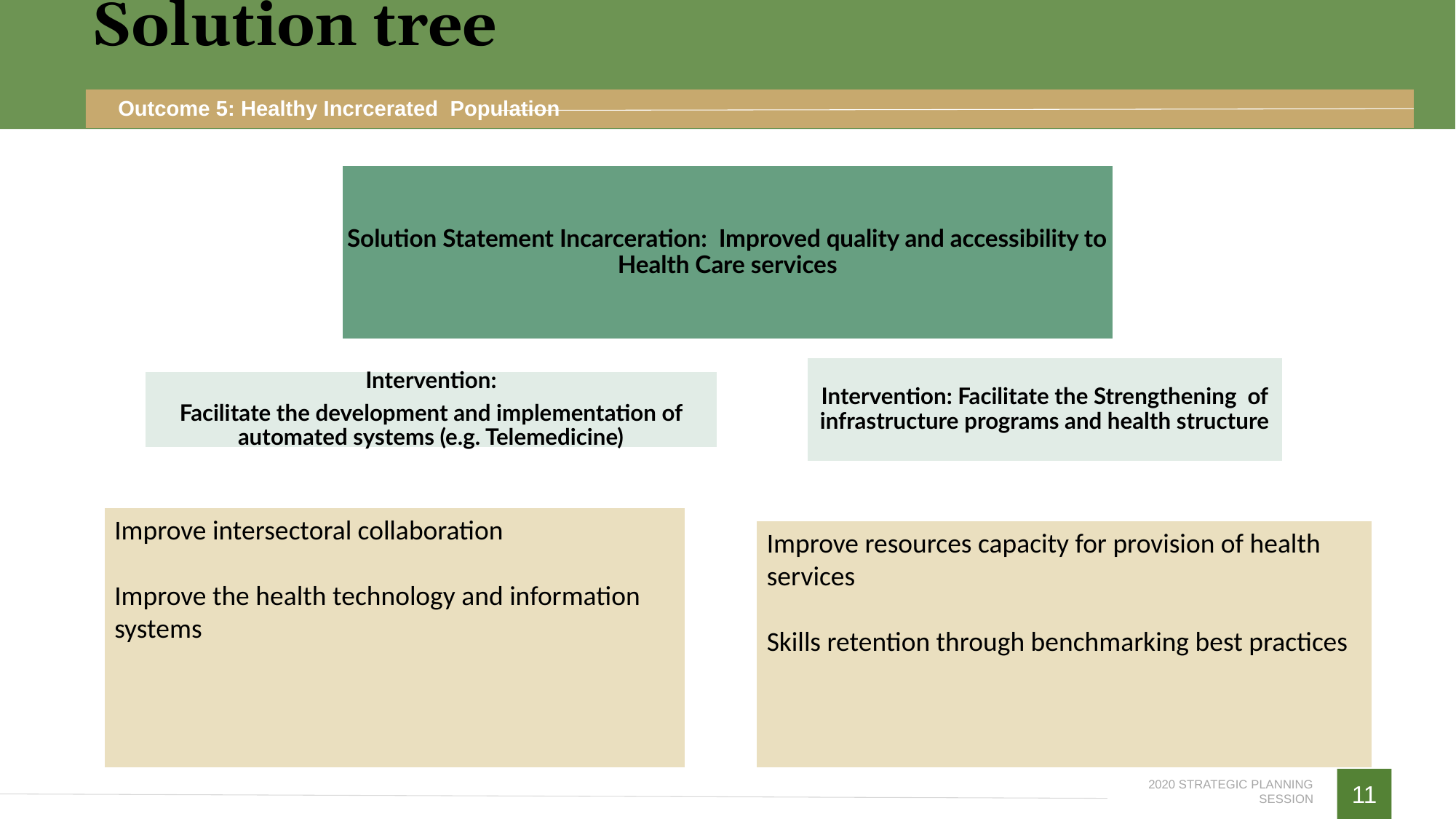

Solution tree
Outcome 5: Healthy Incrcerated  Population

Solution Statement Incarceration:  Improved quality and accessibility to Health Care services

Improve resources capacity for provision of health services

Skills retention through benchmarking best practices

Intervention: Facilitate the Strengthening  of infrastructure programs and health structure

Intervention:
Facilitate the development and implementation of automated systems (e.g. Telemedicine)
Improve intersectoral collaboration

Improve the health technology and information systems